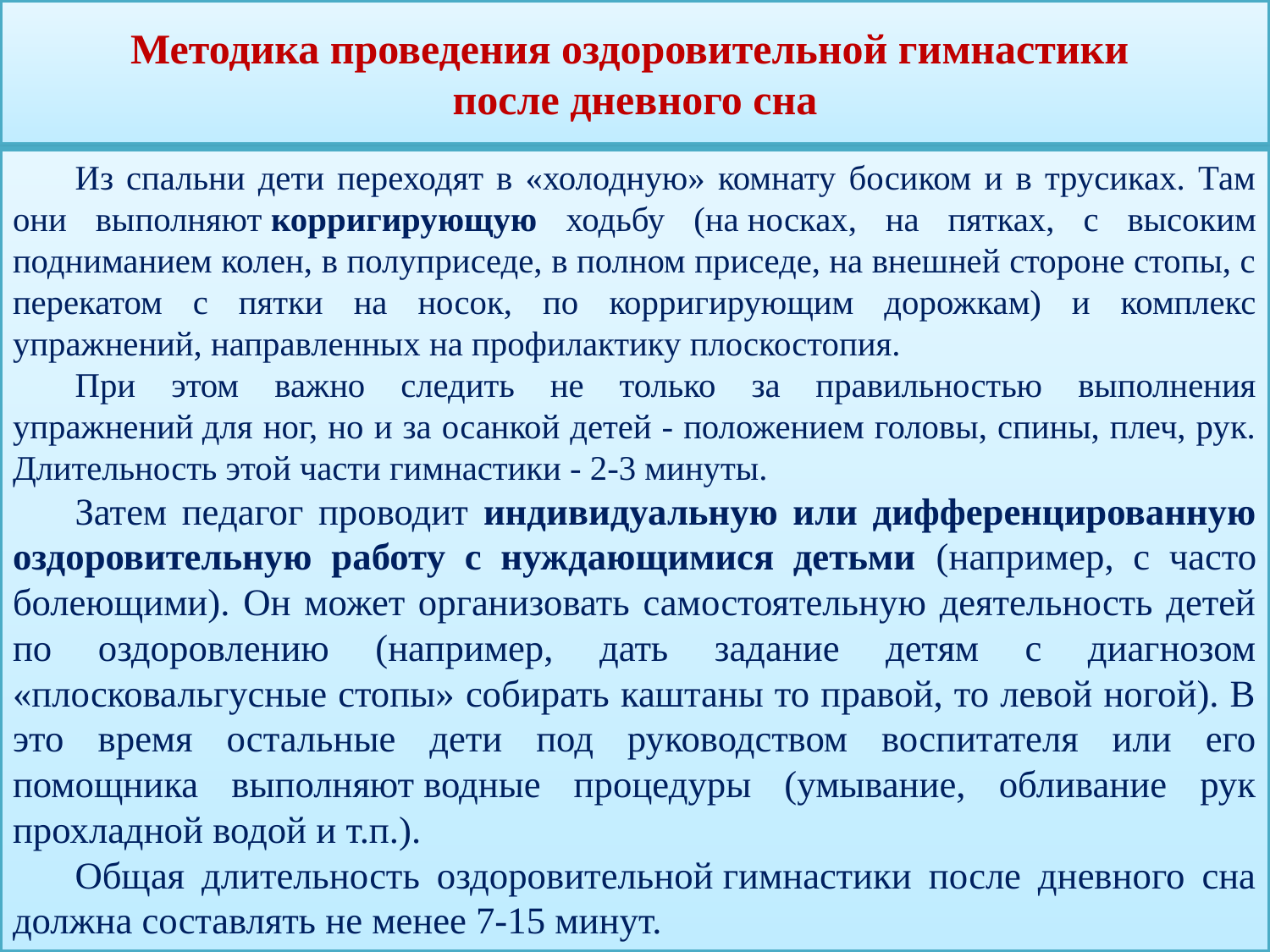

# Методика проведения оздоровительной гимнастики после дневного сна
Из спальни дети переходят в «холодную» комнату босиком и в трусиках. Там они выполняют корригирующую ходьбу (на носках, на пятках, с высоким подниманием колен, в полуприседе, в полном приседе, на внешней стороне стопы, с перекатом с пятки на носок, по корригирующим дорожкам) и комплекс упражнений, направленных на профилактику плоскостопия.
При этом важно следить не только за правильностью выполнения упражнений для ног, но и за осанкой детей - положением головы, спины, плеч, рук. Длительность этой части гимнастики - 2-3 минуты.
Затем педагог проводит индивидуальную или дифференцированную оздоровительную работу с нуждающимися детьми (например, с часто болеющими). Он может организовать самостоятельную деятельность детей по оздоровлению (например, дать задание детям с диагнозом «плосковальгусные стопы» собирать каштаны то правой, то левой ногой). В это время остальные дети под руководством воспитателя или его помощника выполняют водные процедуры (умывание, обливание рук прохладной водой и т.п.).
Общая длительность оздоровительной гимнастики после дневного сна должна составлять не менее 7-15 минут.